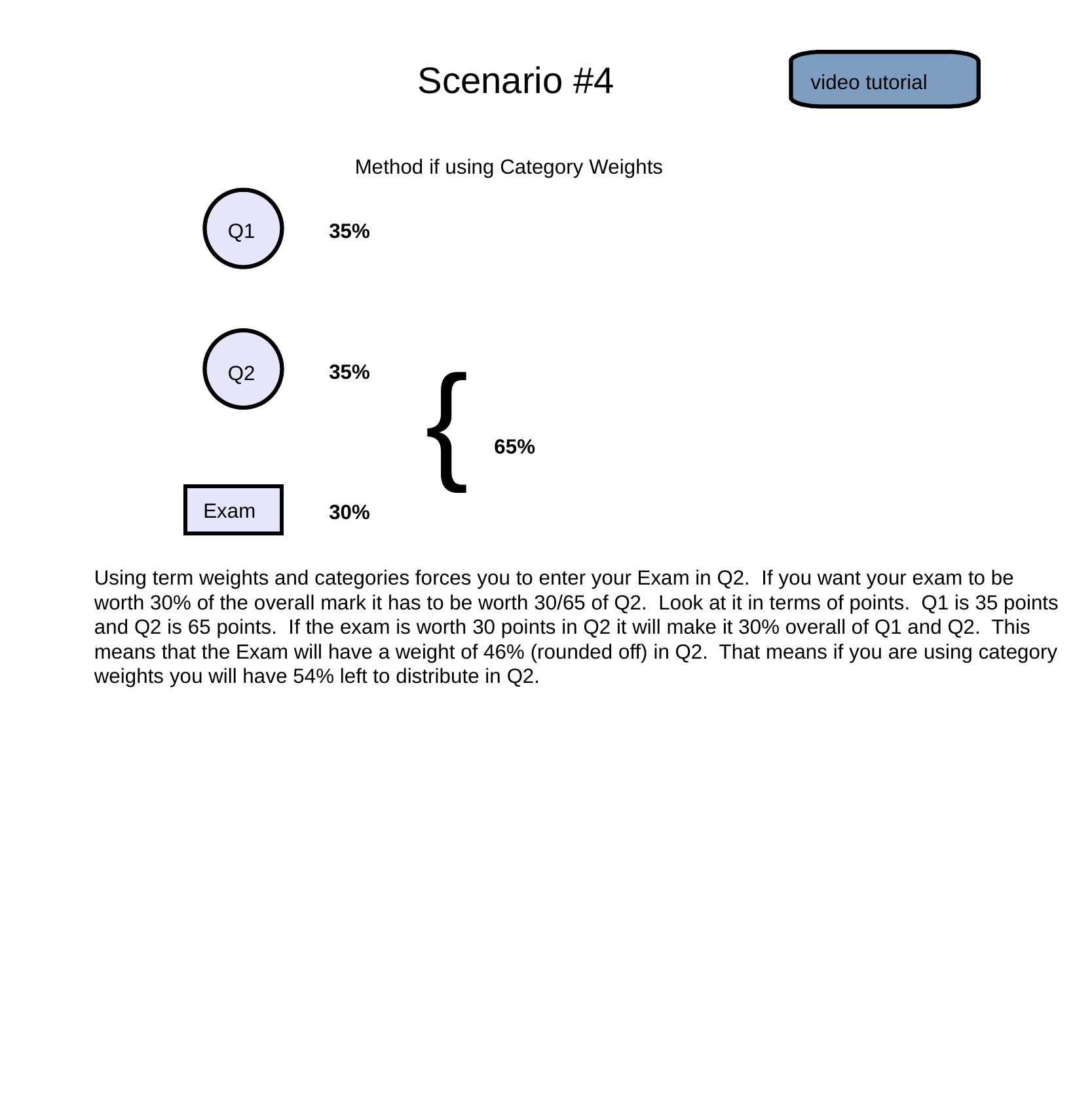

Scenario #4

video tutorial
Method if using Category Weights

Q1
35%

Q2
{
35%
65%

Exam
30%
Using term weights and categories forces you to enter your Exam in Q2.  If you want your exam to be worth 30% of the overall mark it has to be worth 30/65 of Q2.  Look at it in terms of points.  Q1 is 35 points and Q2 is 65 points.  If the exam is worth 30 points in Q2 it will make it 30% overall of Q1 and Q2.  This means that the Exam will have a weight of 46% (rounded off) in Q2.  That means if you are using category weights you will have 54% left to distribute in Q2.